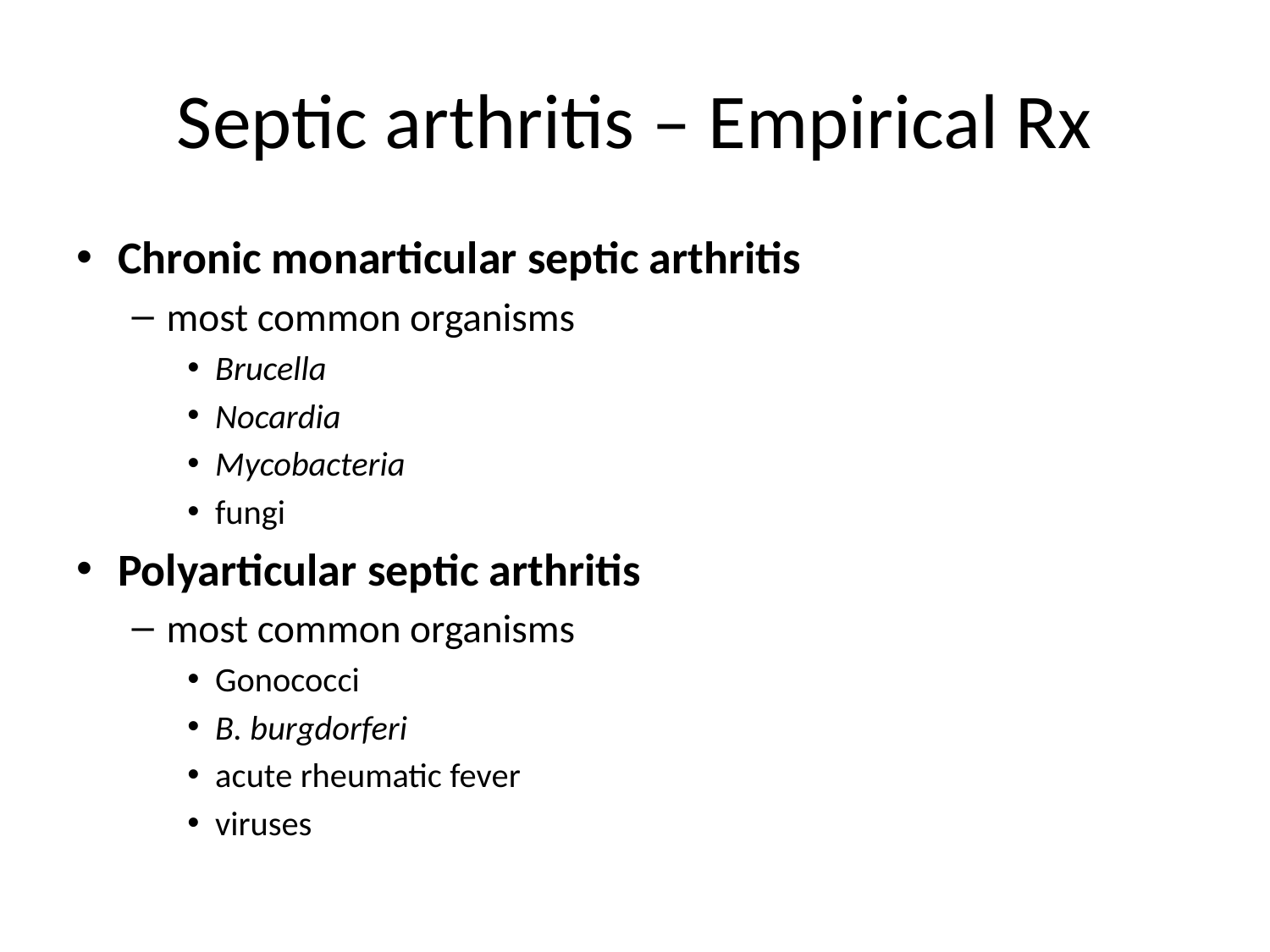

# Septic arthritis – Empirical Rx
Chronic monarticular septic arthritis
most common organisms
Brucella
Nocardia
Mycobacteria
fungi
Polyarticular septic arthritis
most common organisms
Gonococci
B. burgdorferi
acute rheumatic fever
viruses